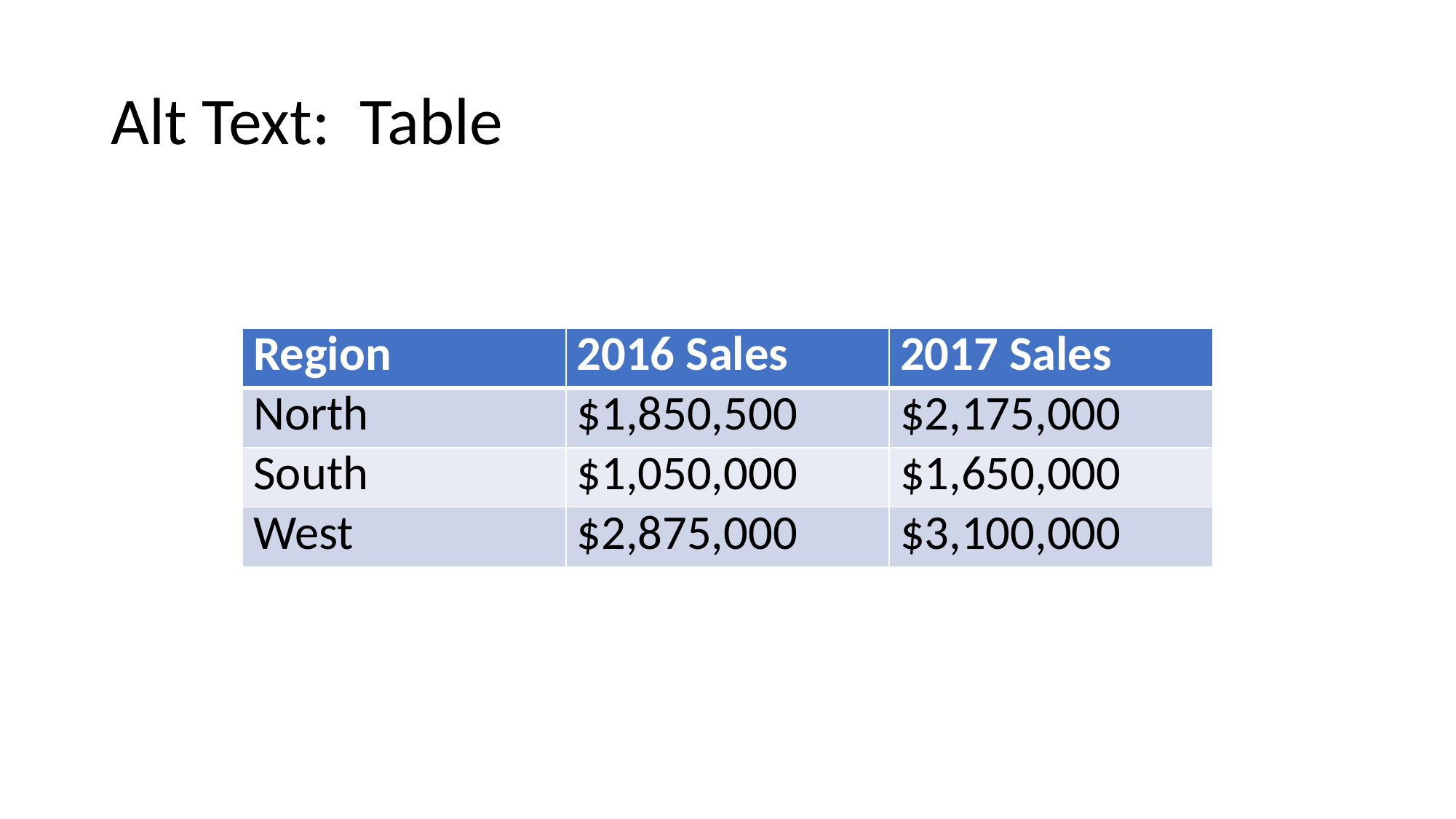

# Alt Text:  Table
| Region | 2016 Sales | 2017 Sales |
| --- | --- | --- |
| North | $1,850,500 | $2,175,000 |
| South | $1,050,000 | $1,650,000 |
| West | $2,875,000 | $3,100,000 |